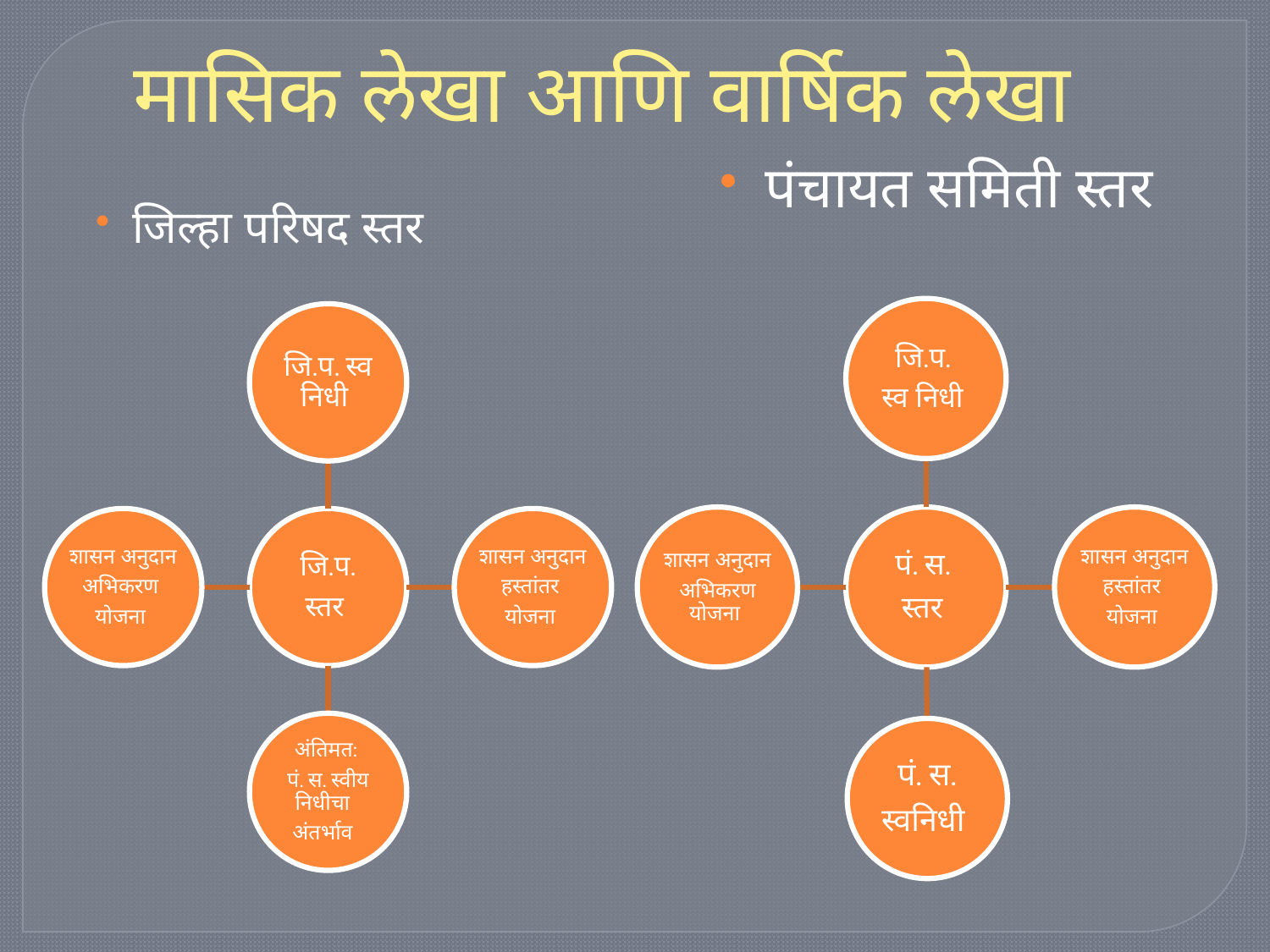

मासिक लेखा आणि वार्षिक लेखा
पंचायत समिती स्तर

जिल्हा परिषद स्तर

जि.प.
स्तर

जि.प. स्व निधी

शासन अनुदान
हस्तांतर
योजना

अंतिमत:
पं. स. स्वीय निधीचा
अंतर्भाव

शासन अनुदान
अभिकरण
योजना
पं. स.
स्तर

जि.प.
स्व निधी

शासन अनुदान
हस्तांतर
योजना

पं. स.
स्वनिधी

शासन अनुदान
अभिकरण योजना